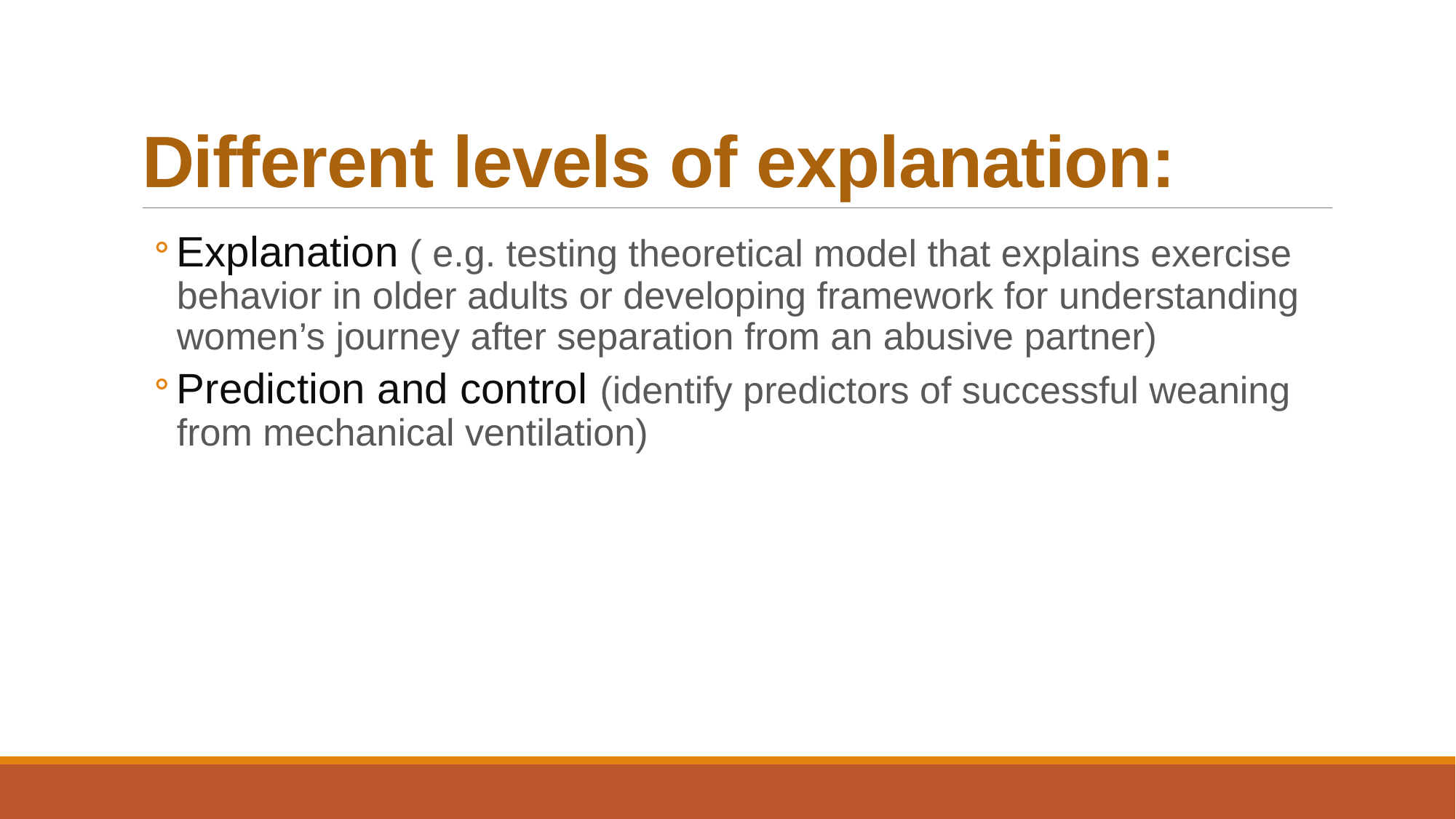

# Different levels of explanation:
Explanation ( e.g. testing theoretical model that explains exercise behavior in older adults or developing framework for understanding women’s journey after separation from an abusive partner)
Prediction and control (identify predictors of successful weaning from mechanical ventilation)